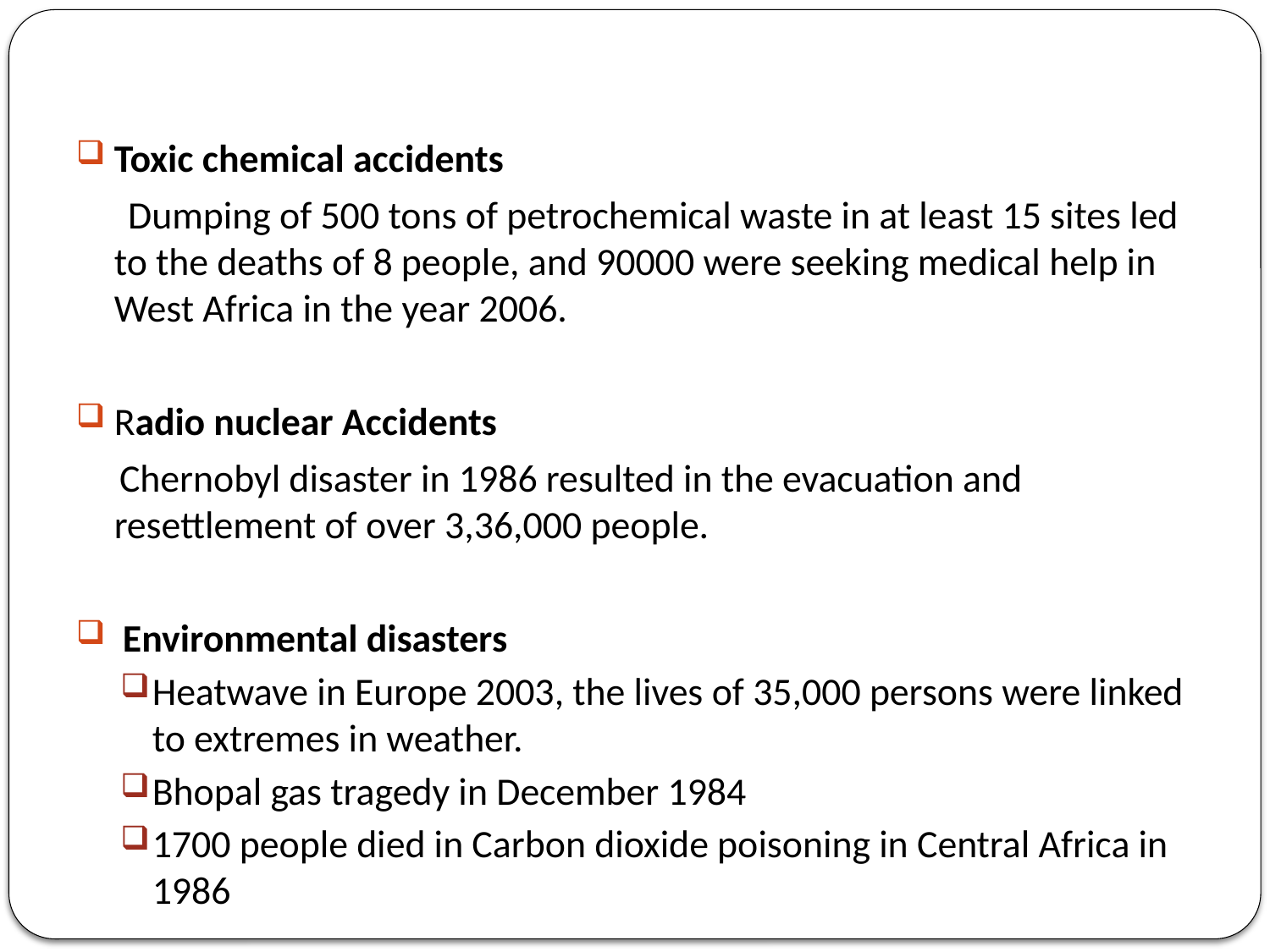

#
Toxic chemical accidents
      Dumping of 500 tons of petrochemical waste in at least 15 sites led to the deaths of 8 people, and 90000 were seeking medical help in West Africa in the year 2006.

Radio nuclear Accidents
     Chernobyl disaster in 1986 resulted in the evacuation and    resettlement of over 3,36,000 people.

 Environmental disasters
Heatwave in Europe 2003, the lives of 35,000 persons were linked to extremes in weather.
Bhopal gas tragedy in December 1984
1700 people died in Carbon dioxide poisoning in Central Africa in 1986